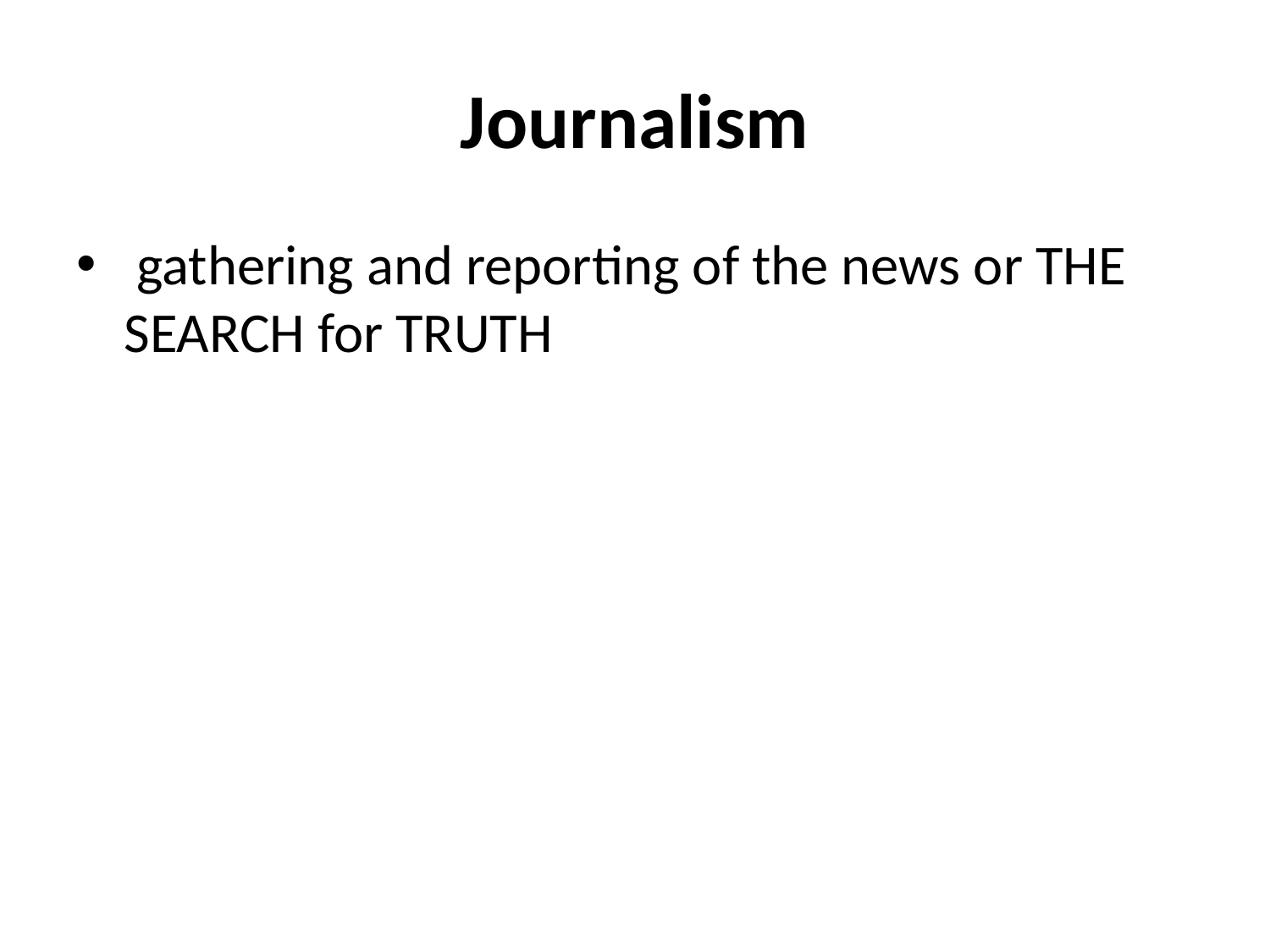

# Journalism
 gathering and reporting of the news or THE SEARCH for TRUTH